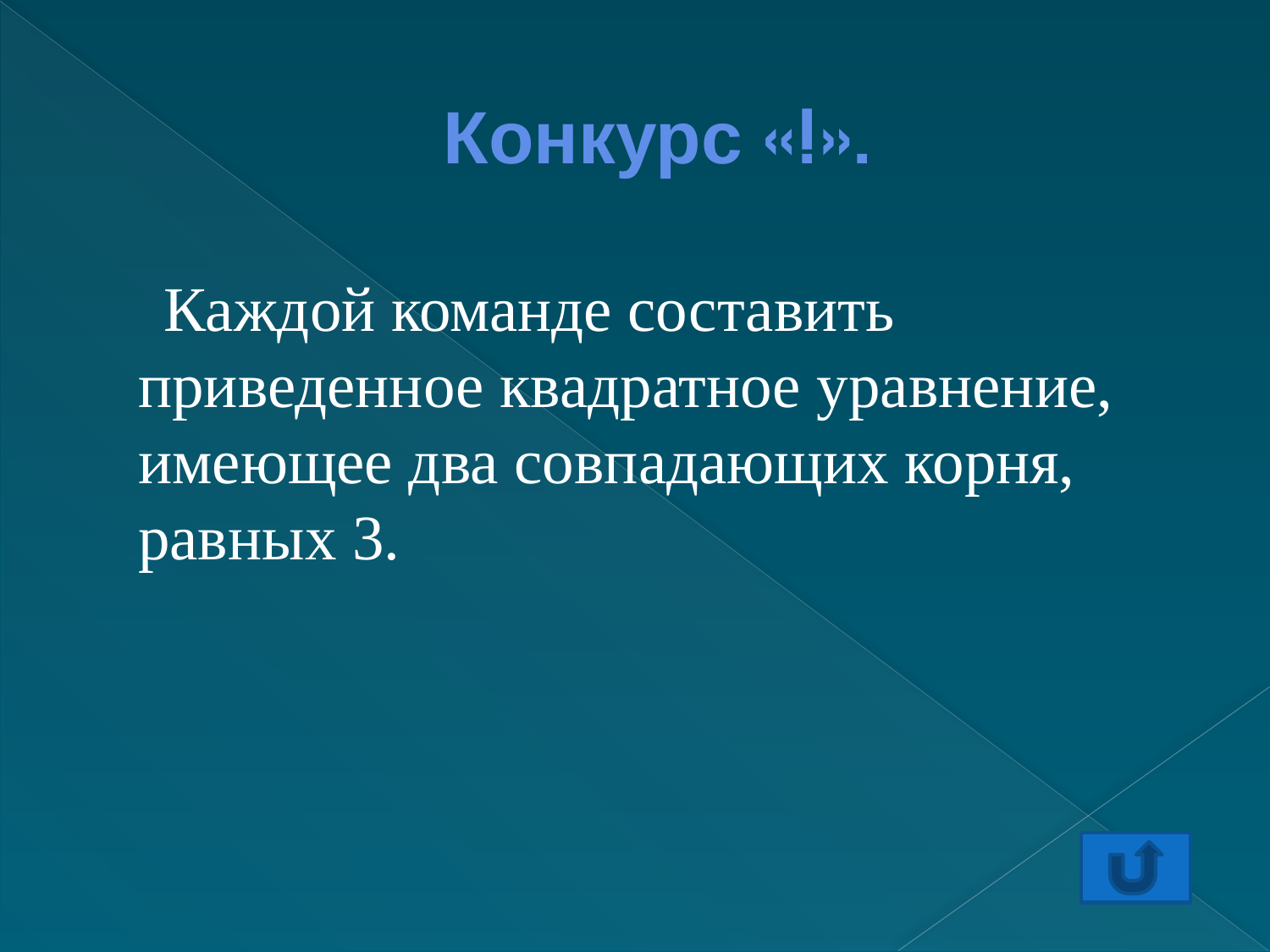

# Конкурс «!».
     Каждой команде составить приведенное квадратное уравнение, имеющее два совпадающих корня, равных 3.